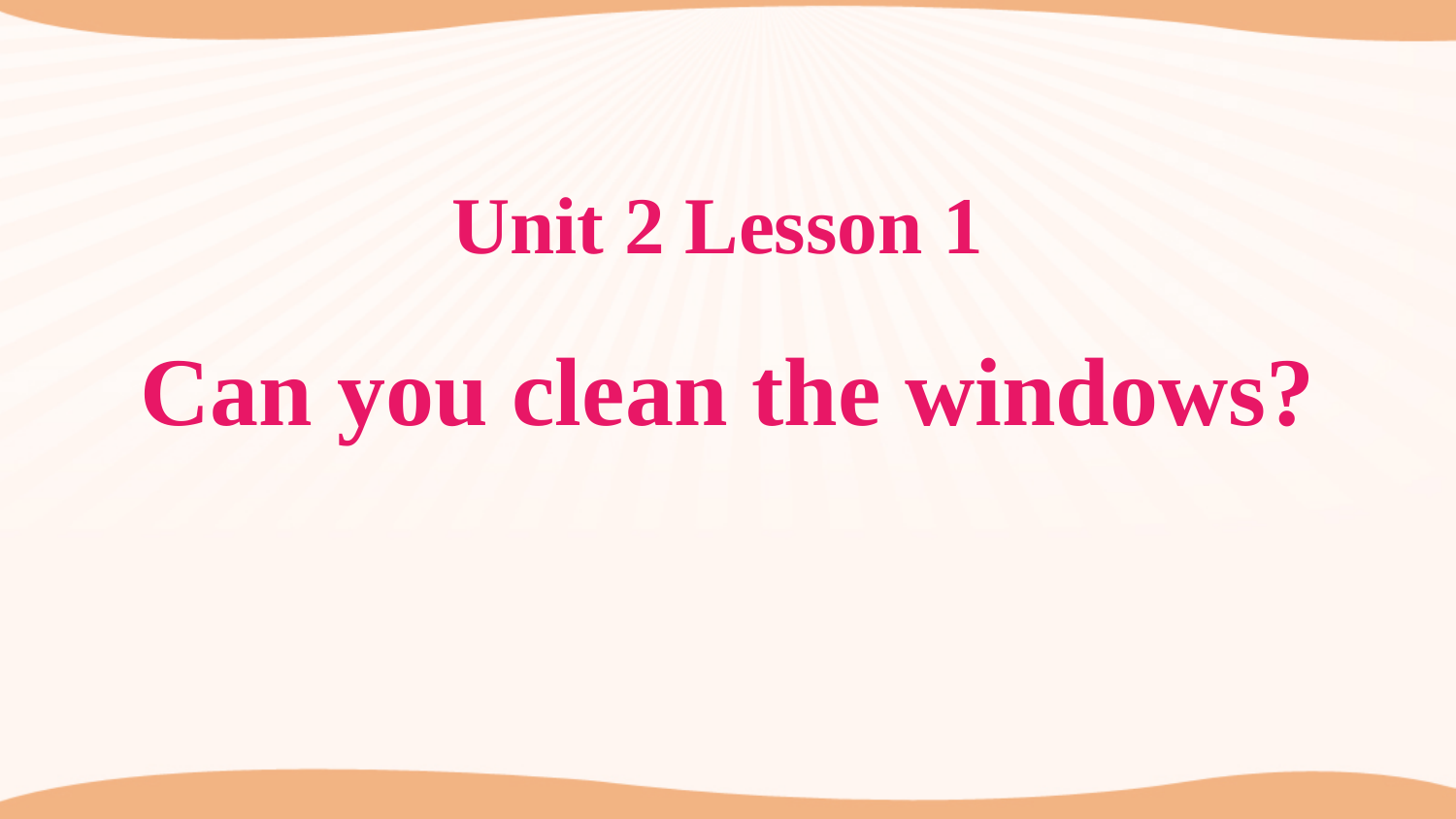

Unit 2 Lesson 1
Can you clean the windows?